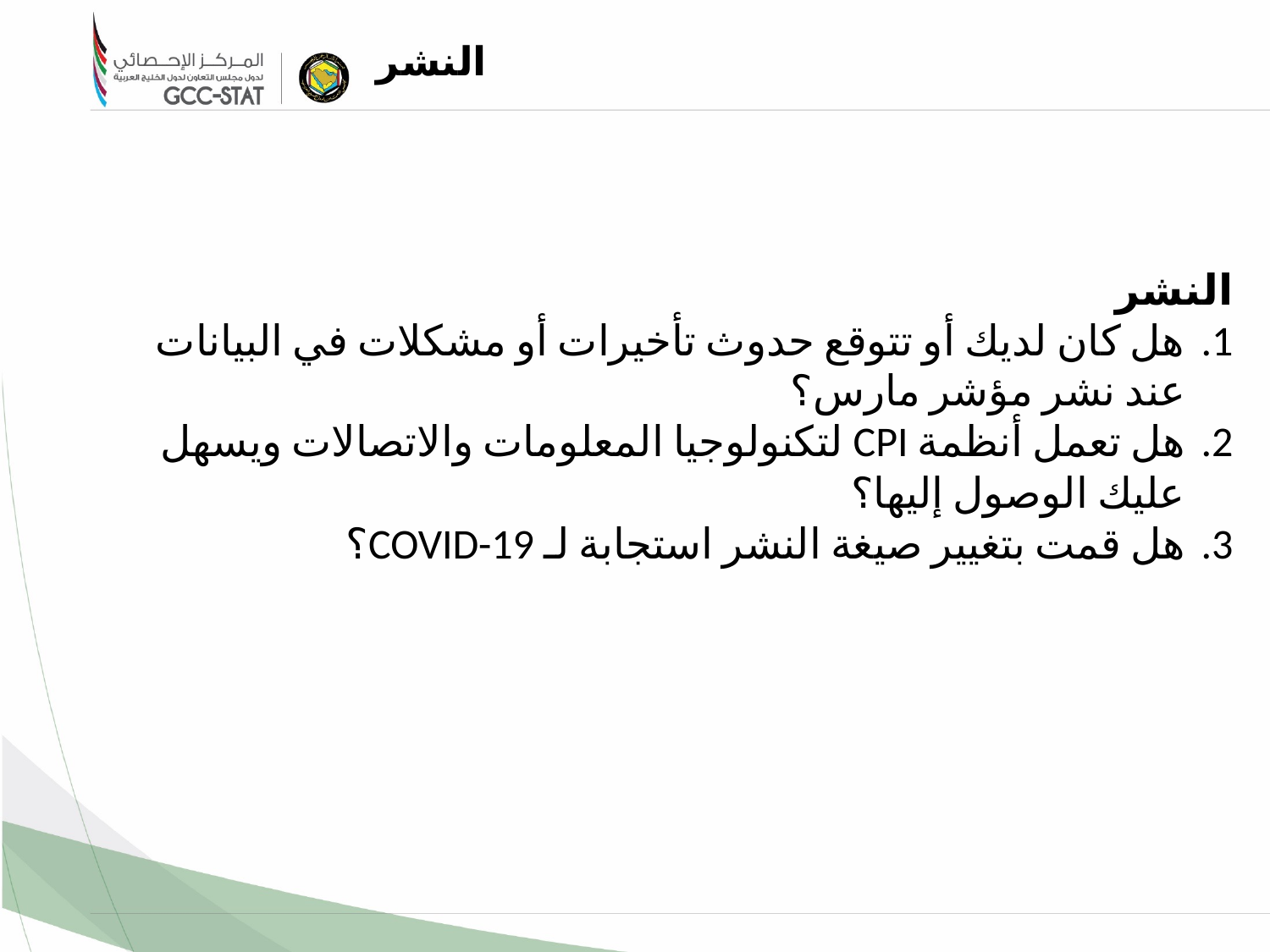

النشر
النشر
هل كان لديك أو تتوقع حدوث تأخيرات أو مشكلات في البيانات عند نشر مؤشر مارس؟
هل تعمل أنظمة CPI لتكنولوجيا المعلومات والاتصالات ويسهل عليك الوصول إليها؟
هل قمت بتغيير صيغة النشر استجابة لـ COVID-19؟